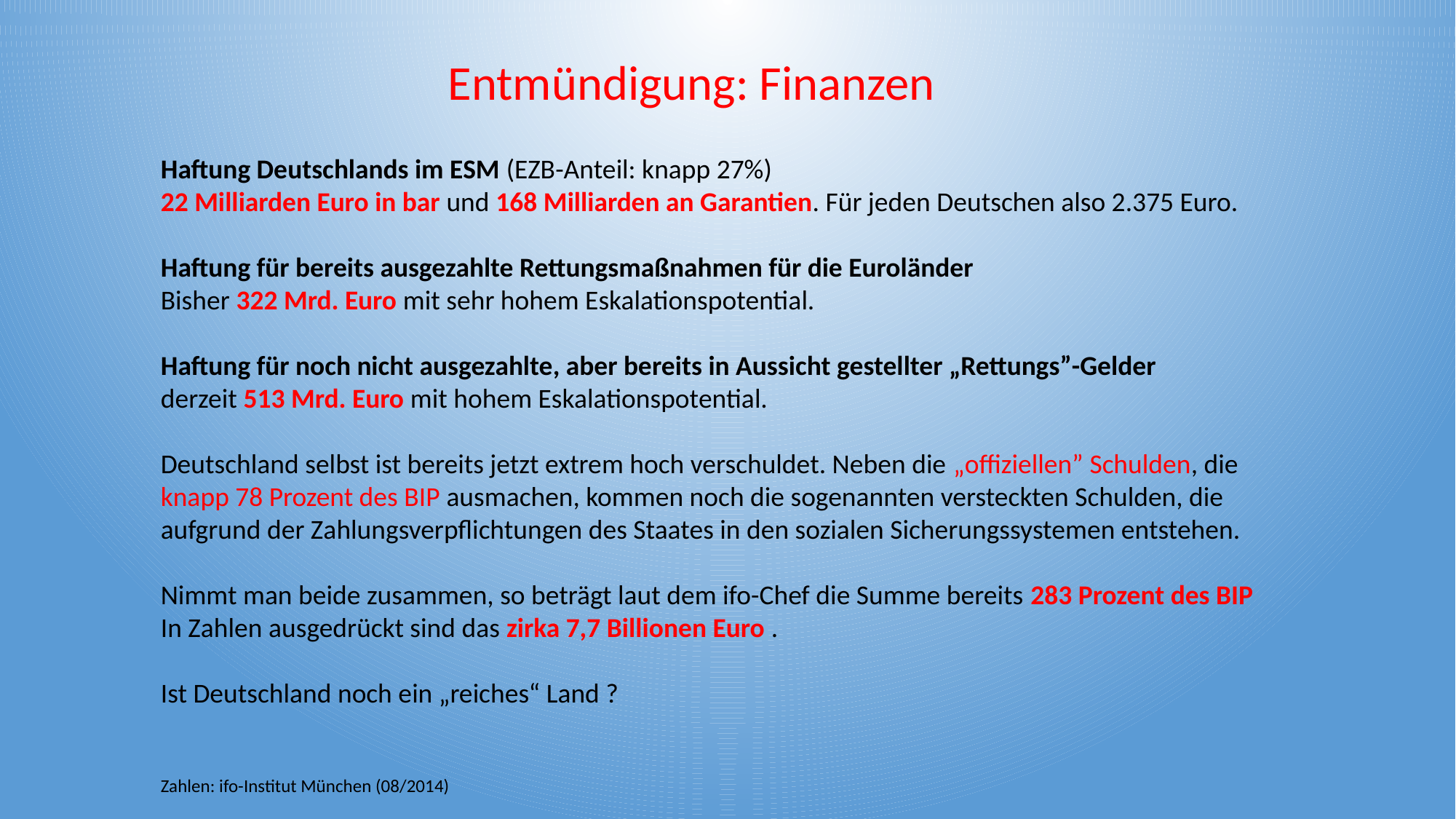

Entmündigung: Finanzen
Haftung Deutschlands im ESM (EZB-Anteil: knapp 27%)
22 Milliarden Euro in bar und 168 Milliarden an Garantien. Für jeden Deutschen also 2.375 Euro.

Haftung für bereits ausgezahlte Rettungsmaßnahmen für die Euroländer
Bisher 322 Mrd. Euro mit sehr hohem Eskalationspotential.

Haftung für noch nicht ausgezahlte, aber bereits in Aussicht gestellter „Rettungs”-Gelder
derzeit 513 Mrd. Euro mit hohem Eskalationspotential.

Deutschland selbst ist bereits jetzt extrem hoch verschuldet. Neben die „offiziellen” Schulden, die knapp 78 Prozent des BIP ausmachen, kommen noch die sogenannten versteckten Schulden, die aufgrund der Zahlungsverpflichtungen des Staates in den sozialen Sicherungssystemen entstehen.

Nimmt man beide zusammen, so beträgt laut dem ifo-Chef die Summe bereits 283 Prozent des BIP
In Zahlen ausgedrückt sind das zirka 7,7 Billionen Euro .

Ist Deutschland noch ein „reiches“ Land ?

Zahlen: ifo-Institut München (08/2014)